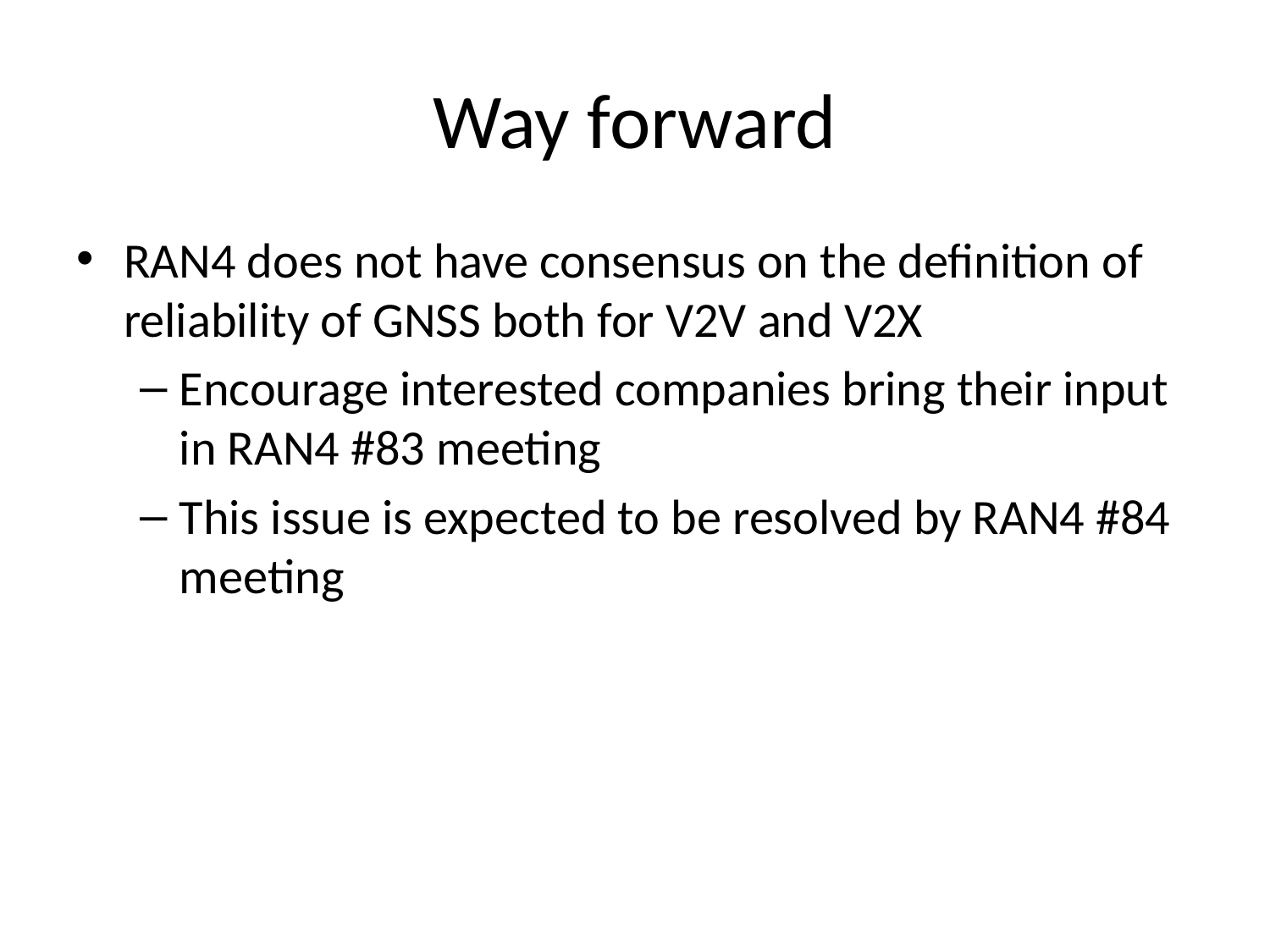

# Way forward
RAN4 does not have consensus on the definition of reliability of GNSS both for V2V and V2X
Encourage interested companies bring their input in RAN4 #83 meeting
This issue is expected to be resolved by RAN4 #84 meeting